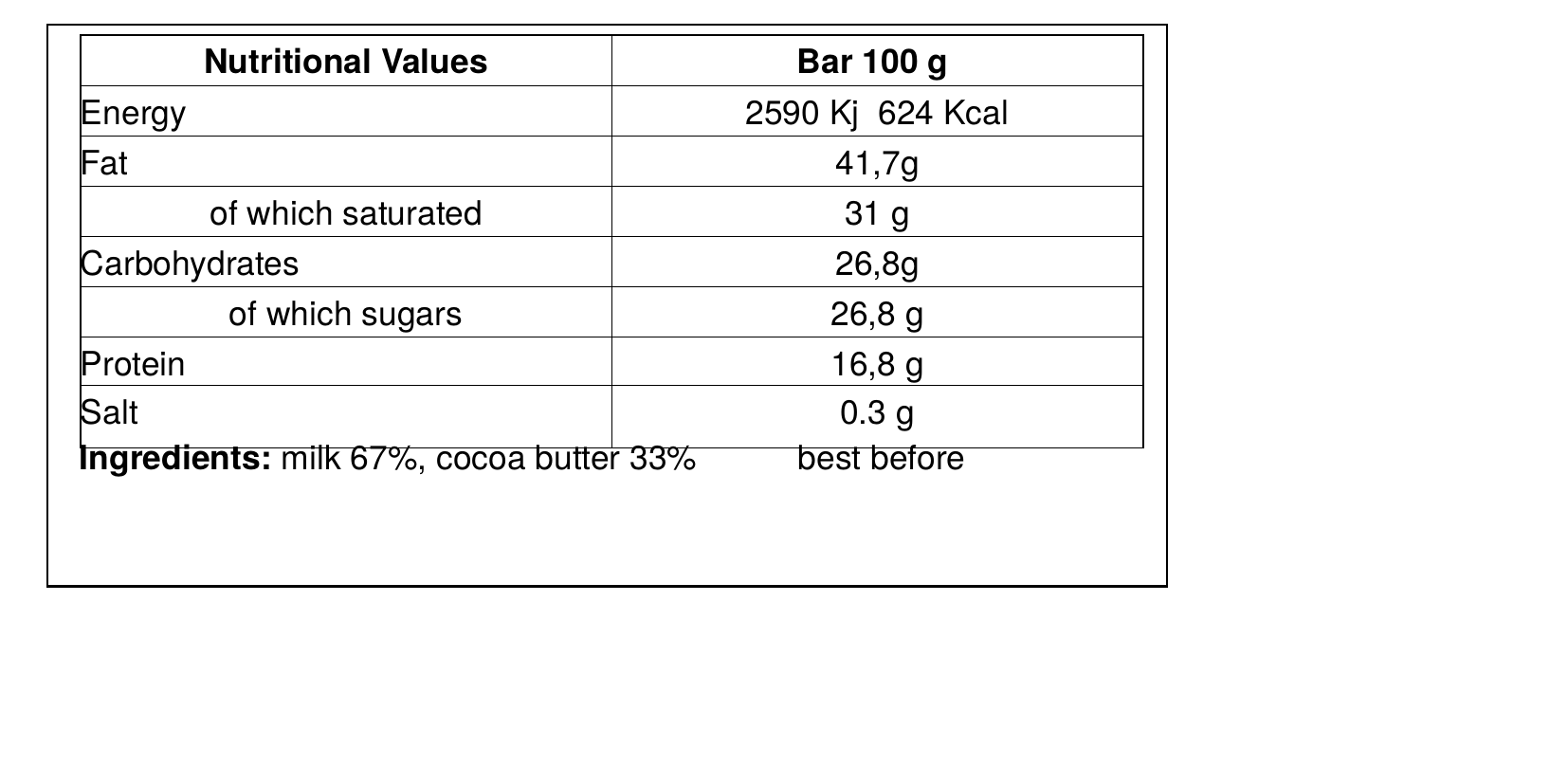

| Nutritional Values | Bar 100 g |
| --- | --- |
| Energy | 2590 Kj 624 Kcal |
| Fat | 41,7g |
| of which saturated | 31 g |
| Carbohydrates | 26,8g |
| of which sugars | 26,8 g |
| Protein | 16,8 g |
| Salt | 0.3 g |

Ingredients: milk 67%, cocoa butter 33%
best before